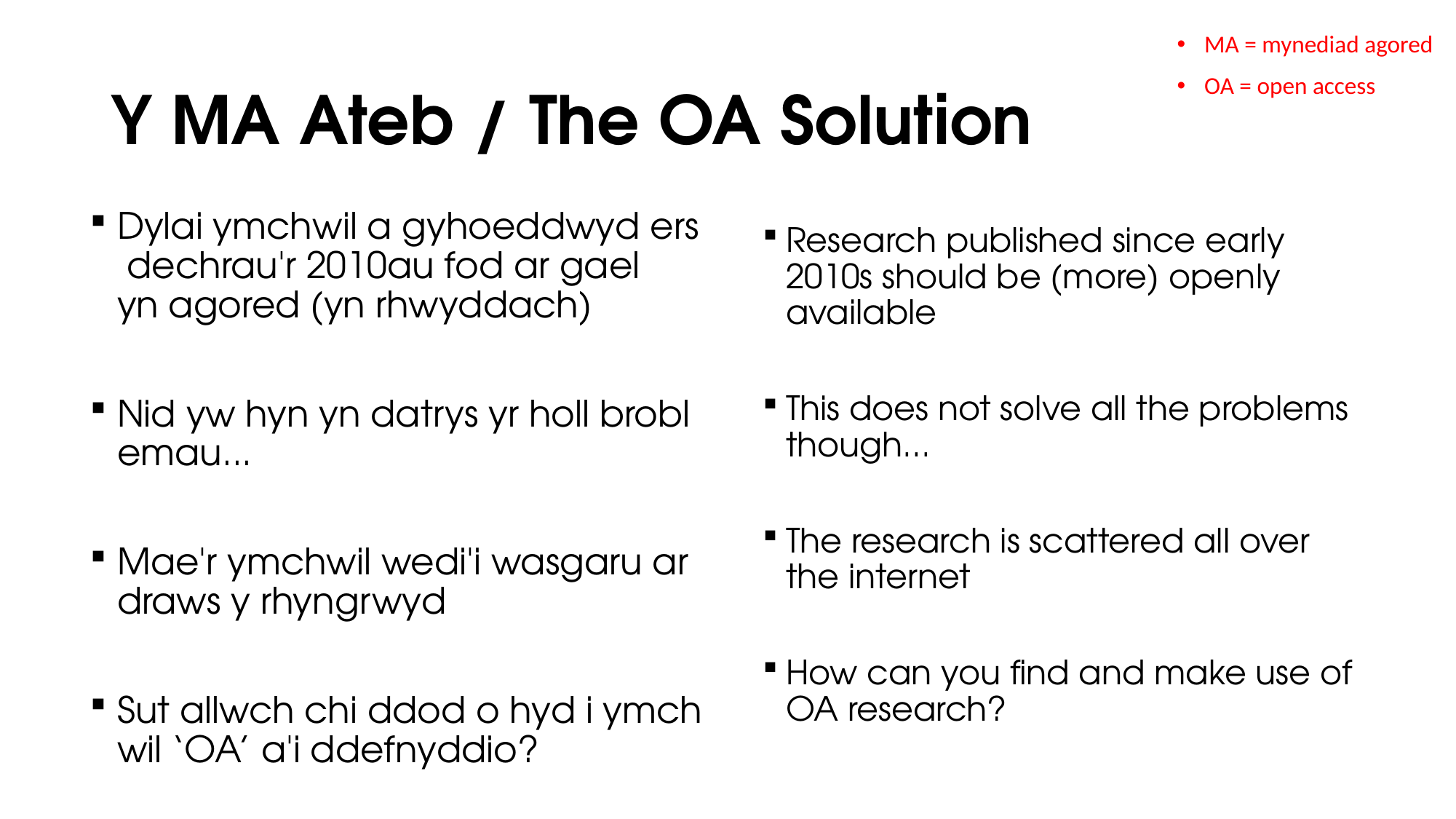

MA = mynediad agored
OA = open access

# Y MA Ateb / The OA Solution
Dylai ymchwil a gyhoeddwyd ers dechrau'r 2010au fod ar gael yn agored (yn rhwyddach)

Nid yw hyn yn datrys yr holl broblemau...

Mae'r ymchwil wedi'i wasgaru ar draws y rhyngrwyd

Sut allwch chi ddod o hyd i ymchwil ‘OA’ a'i ddefnyddio?
Research published since early 2010s should be (more) openly available

This does not solve all the problems though...

The research is scattered all over the internet

How can you find and make use of OA research?